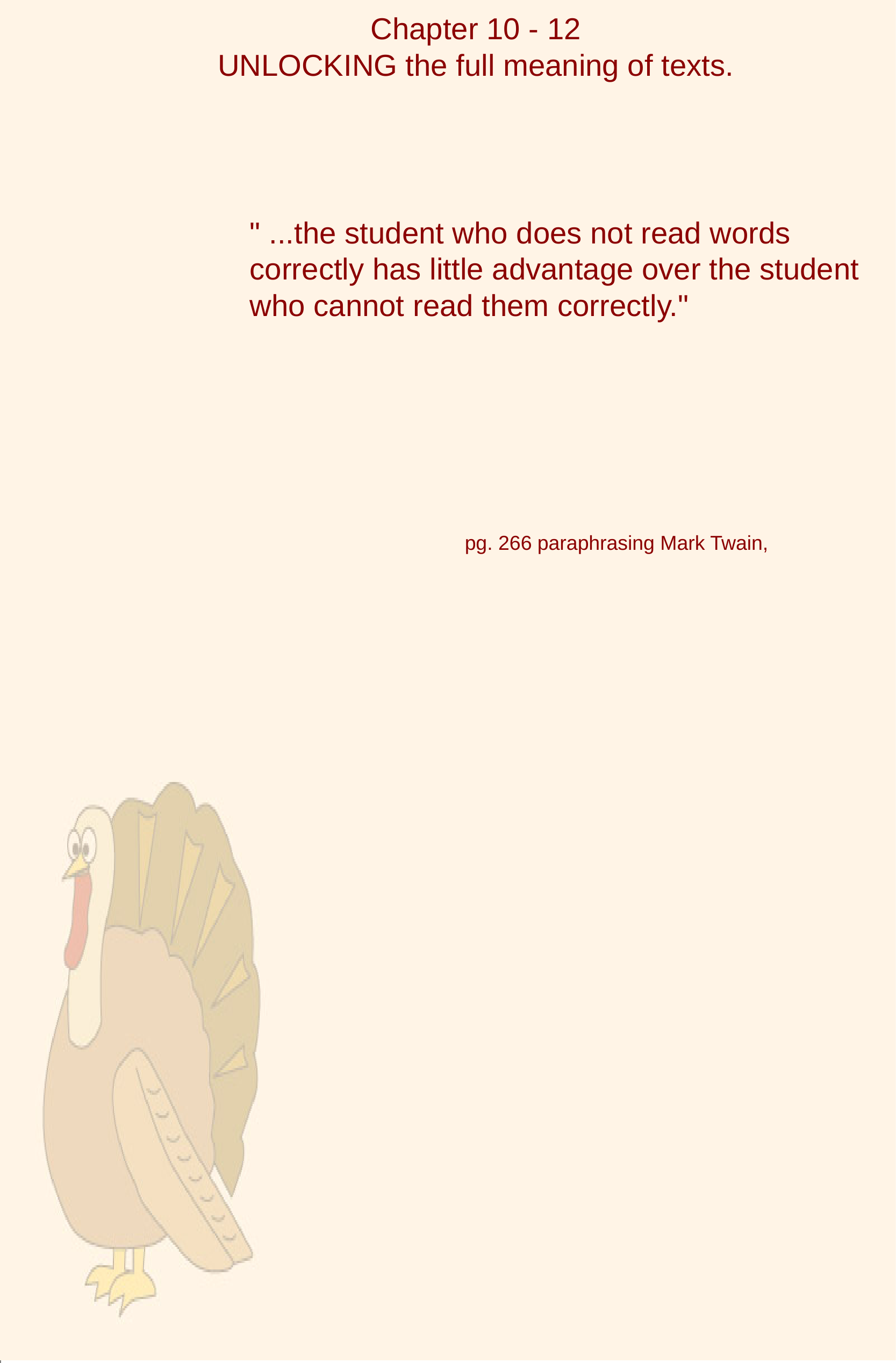

Chapter 10 - 12
UNLOCKING the full meaning of texts.
" ...the student who does not read words correctly has little advantage over the student who cannot read them correctly."
pg. 266 paraphrasing Mark Twain,